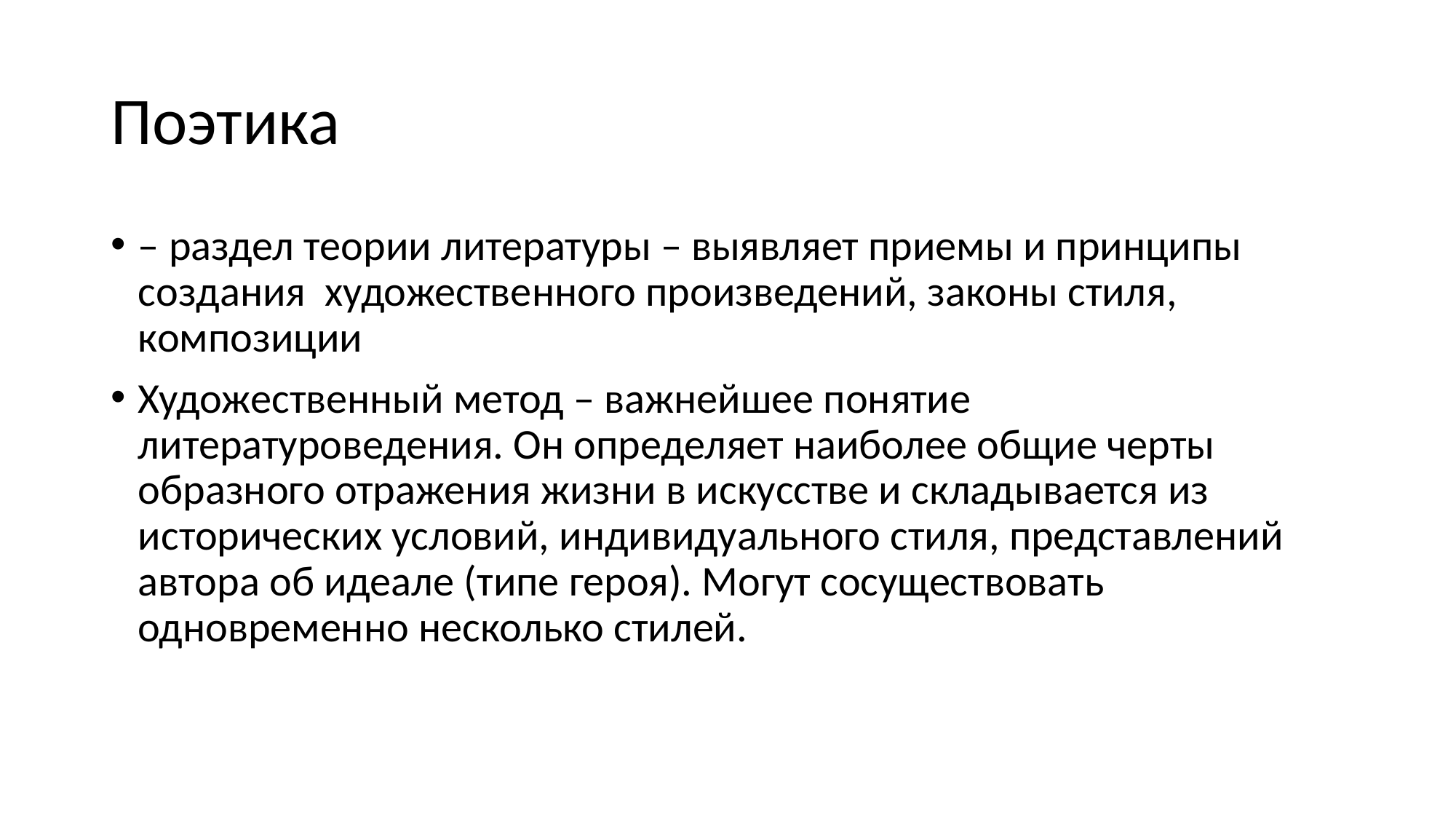

# Поэтика
– раздел теории литературы – выявляет приемы и принципы создания  художественного произведений, законы стиля, композиции
Художественный метод – важнейшее понятие литературоведения. Он определяет наиболее общие черты образного отражения жизни в искусстве и складывается из исторических условий, индивидуального стиля, представлений автора об идеале (типе героя). Могут сосуществовать одновременно несколько стилей.